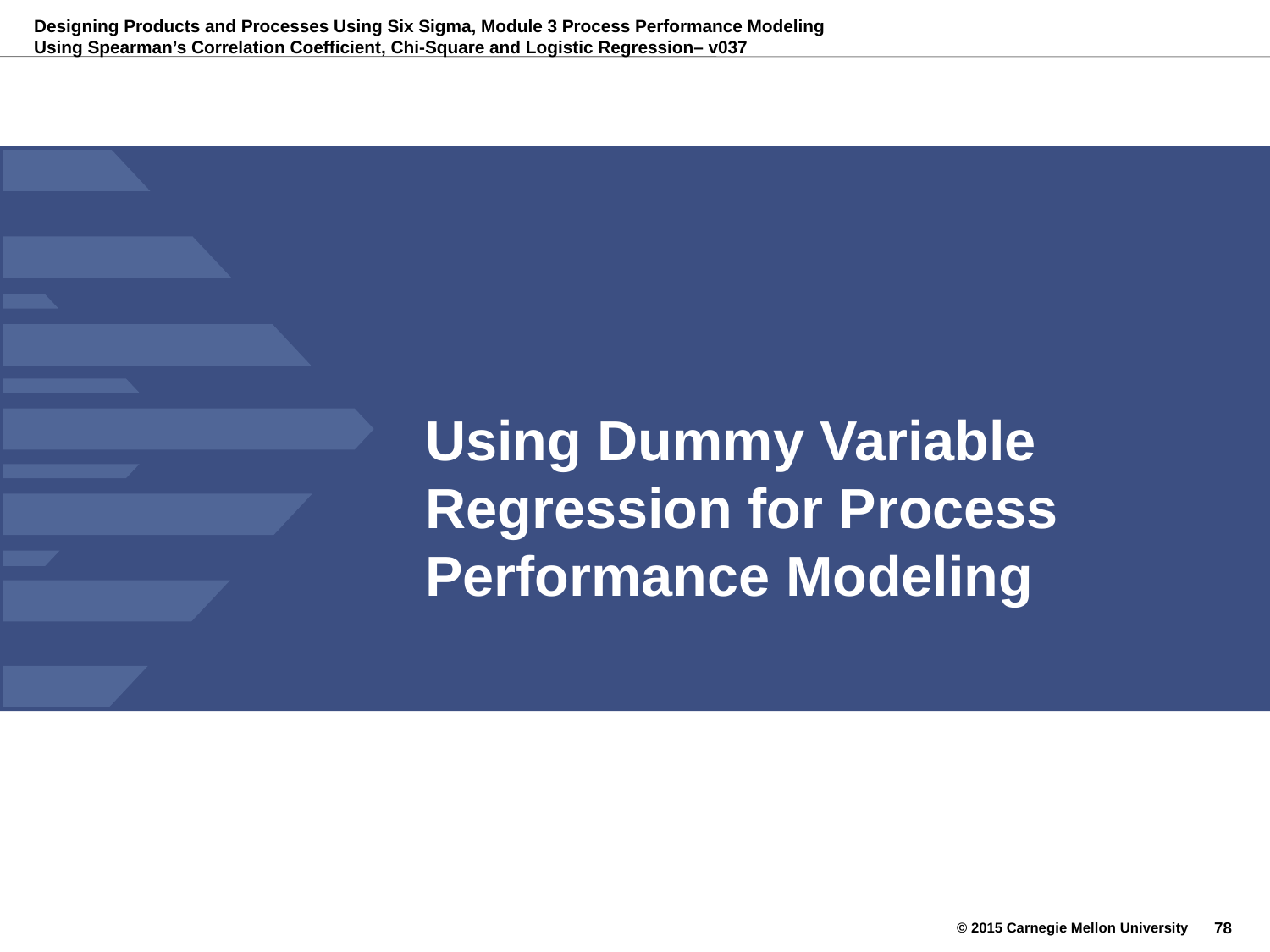

Using Dummy Variable Regression for Process Performance Modeling